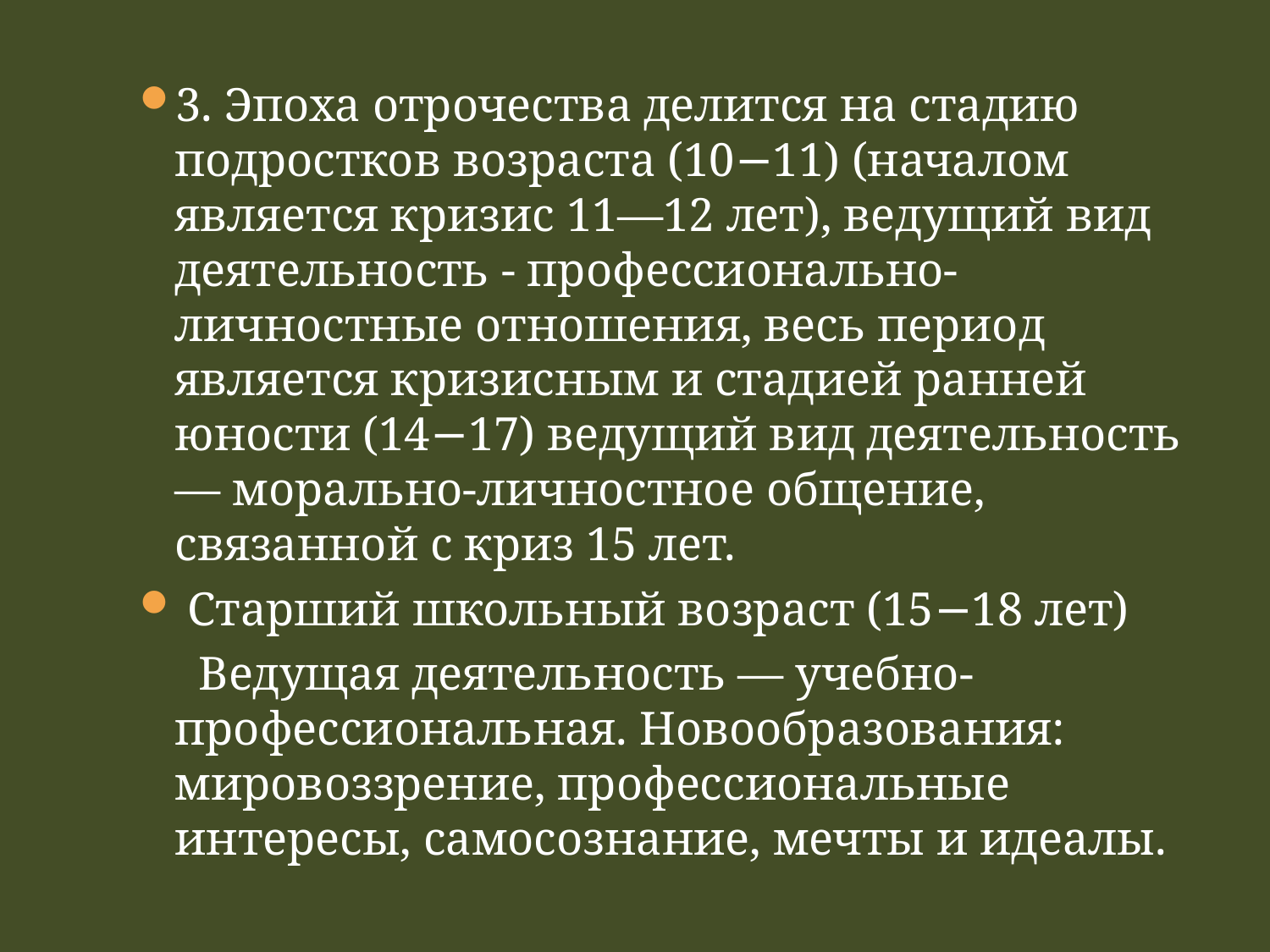

3. Эпоха отрочества делится на стадию подростков возраста (10−11) (началом является кризис 11—12 лет), ведущий вид деятельность - профессионально-личностные отношения, весь период является кризисным и стадией ранней юности (14−17) ведущий вид деятельность — морально-личностное общение, связанной с криз 15 лет.
 Старший школьный возраст (15−18 лет)
     Ведущая деятельность — учебно-профессиональная. Новообразования: мировоззрение, профессиональные интересы, самосознание, мечты и идеалы.